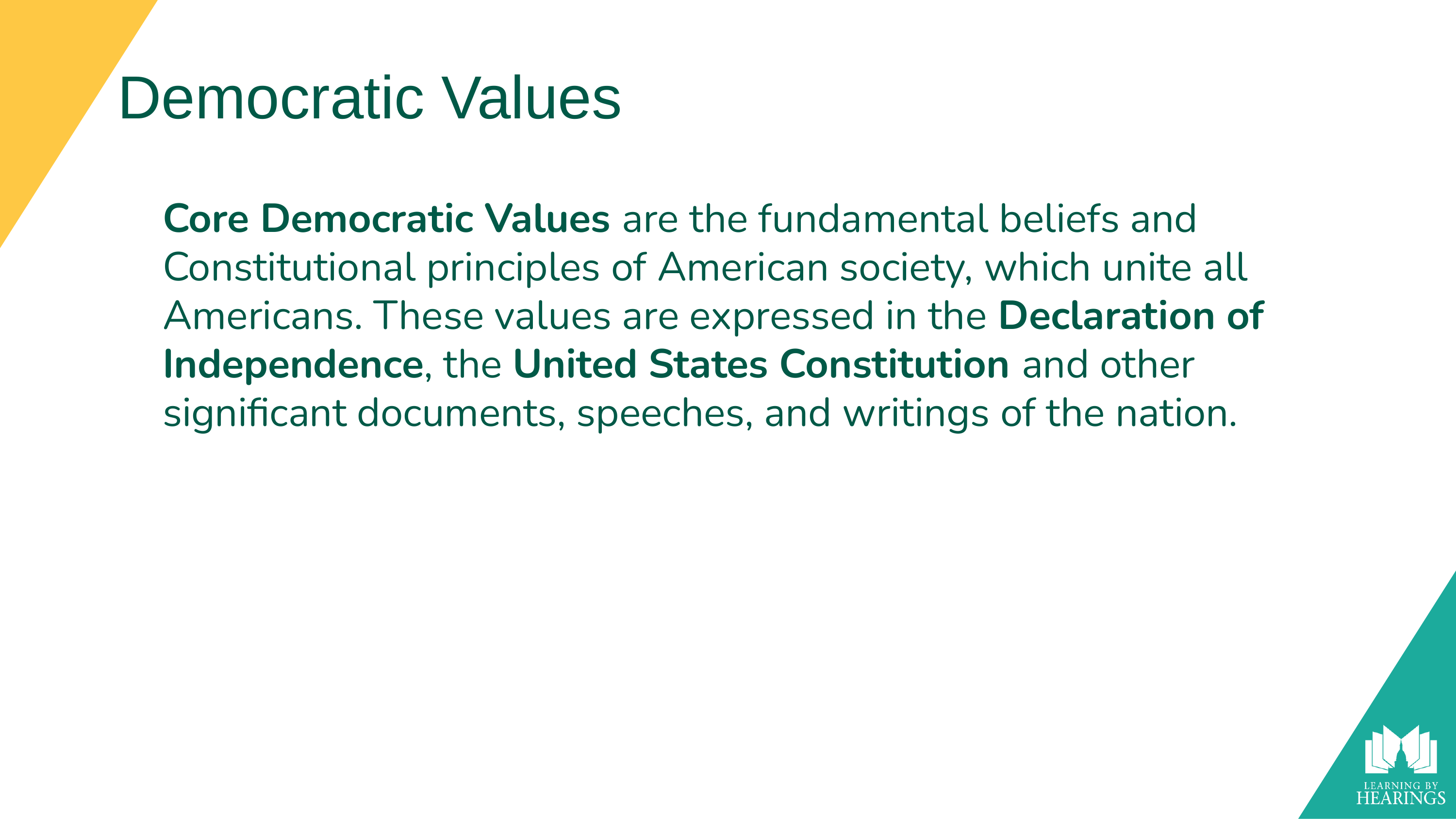

# Democratic Values
Core Democratic Values are the fundamental beliefs and Constitutional principles of American society, which unite all Americans. These values are expressed in the Declaration of Independence, the United States Constitution and other significant documents, speeches, and writings of the nation.